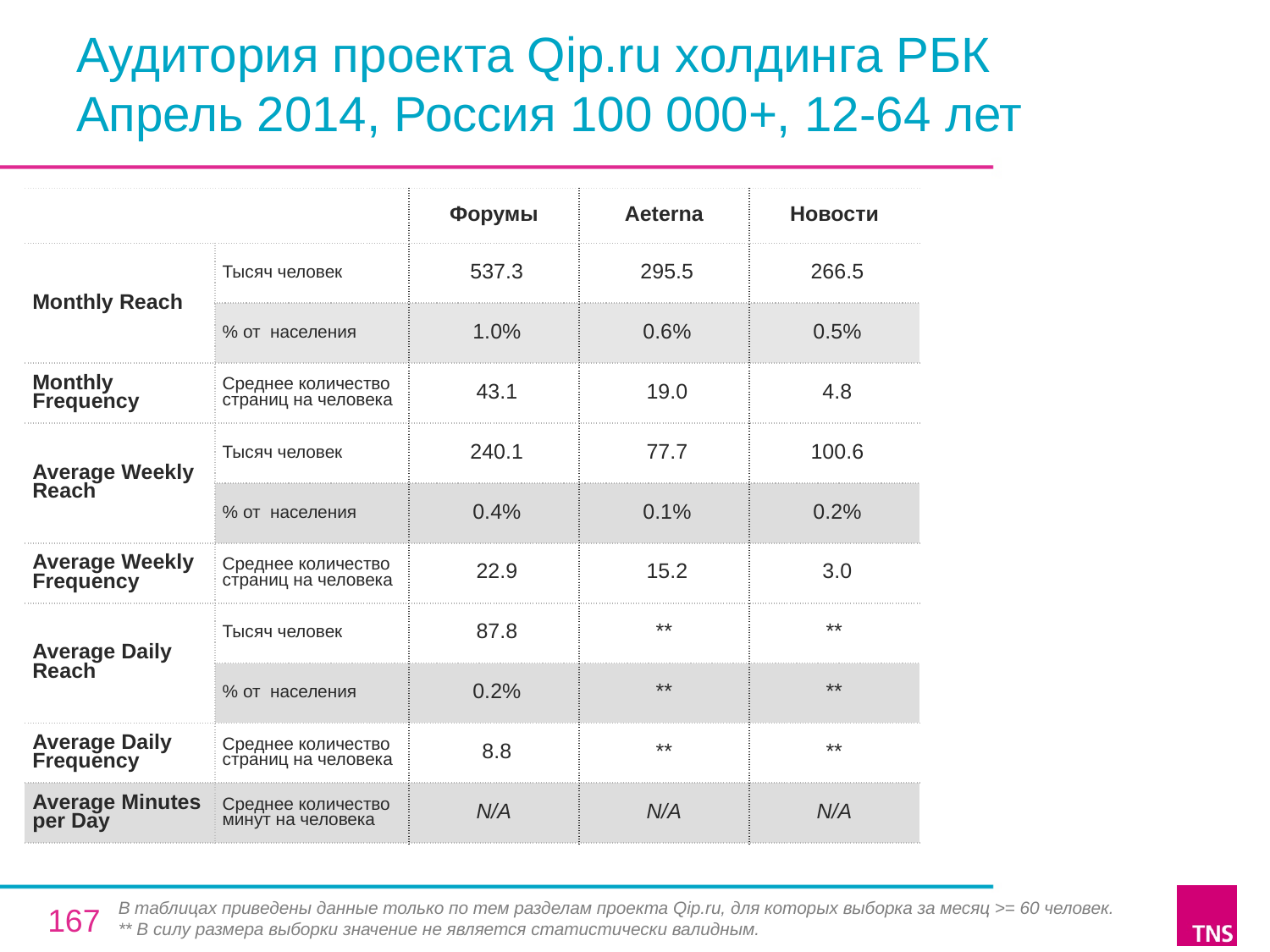

# Аудитория проекта Qip.ru холдинга РБК Апрель 2014, Россия 100 000+, 12-64 лет
|  |  | Форумы | Aeterna | Новости |
| --- | --- | --- | --- | --- |
| Monthly Reach | Тысяч человек | 537.3 | 295.5 | 266.5 |
|  | % от населения | 1.0% | 0.6% | 0.5% |
| Monthly Frequency | Среднее количество страниц на человека | 43.1 | 19.0 | 4.8 |
| Average Weekly Reach | Тысяч человек | 240.1 | 77.7 | 100.6 |
|  | % от населения | 0.4% | 0.1% | 0.2% |
| Average Weekly Frequency | Среднее количество страниц на человека | 22.9 | 15.2 | 3.0 |
| Average Daily Reach | Тысяч человек | 87.8 | \*\* | \*\* |
|  | % от населения | 0.2% | \*\* | \*\* |
| Average Daily Frequency | Среднее количество страниц на человека | 8.8 | \*\* | \*\* |
| Average Minutes per Day | Среднее количество минут на человека | N/A | N/A | N/A |
В таблицах приведены данные только по тем разделам проекта Qip.ru, для которых выборка за месяц >= 60 человек.
** В силу размера выборки значение не является статистически валидным.
167